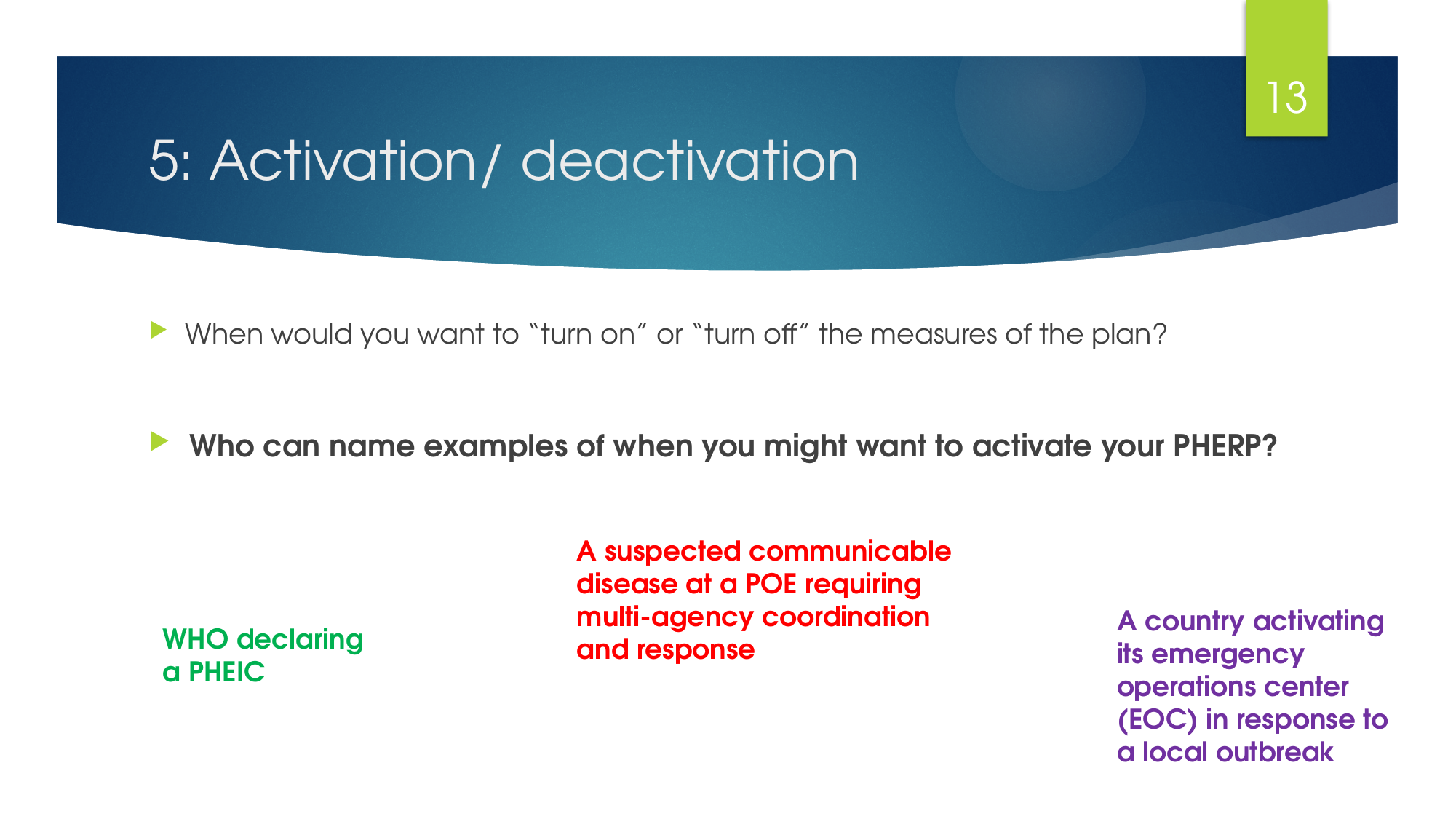

13
# 5: Activation/ deactivation
When would you want to “turn on” or “turn off” the measures of the plan?

Who can name examples of when you might want to activate your PHERP?

A suspected communicable disease at a POE requiring multi-agency coordination and response

A country activating its emergency operations center (EOC) in response to a local outbreak

WHO declaring a PHEIC